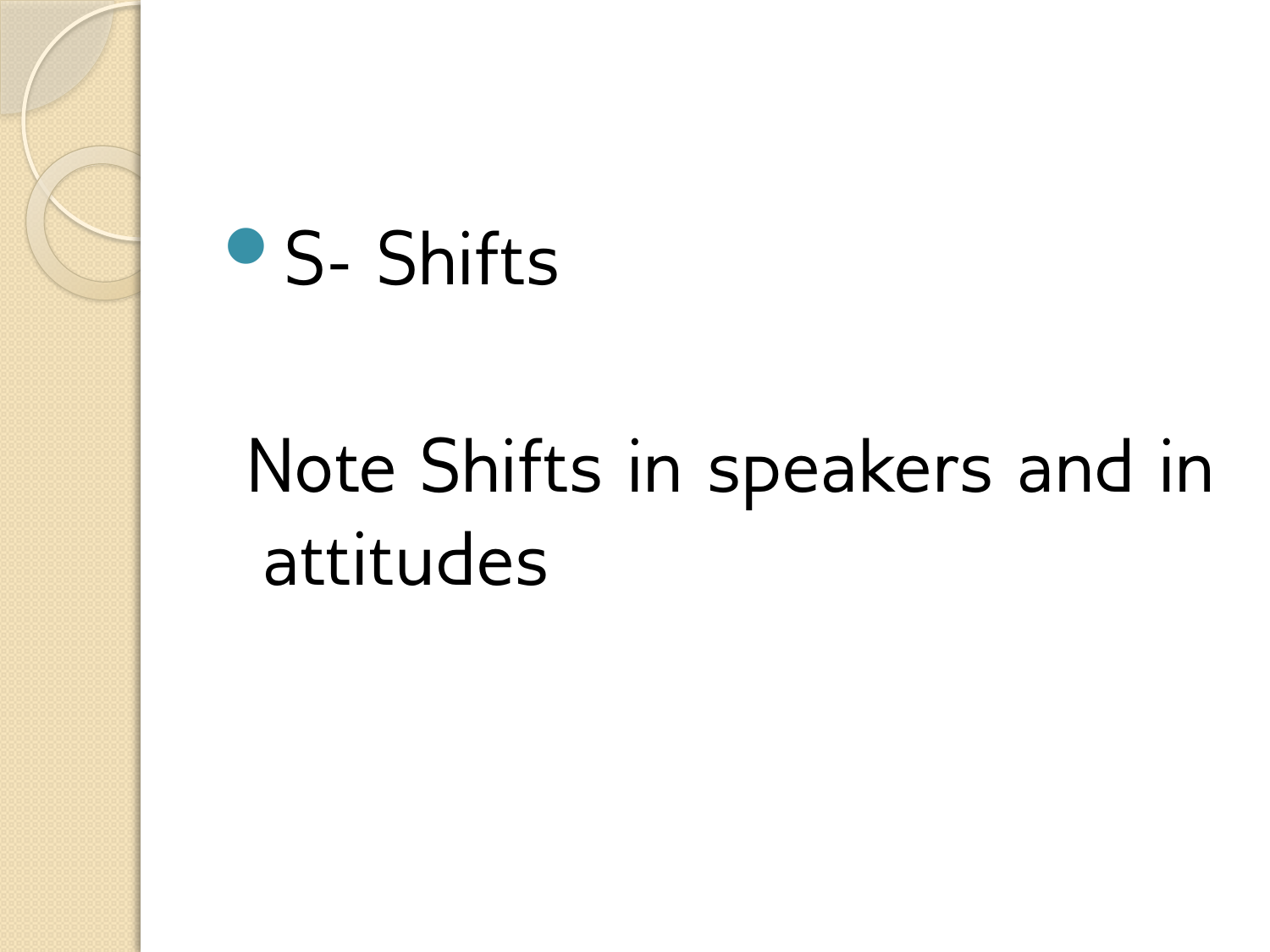

#
S- Shifts

 Note Shifts in speakers and in attitudes